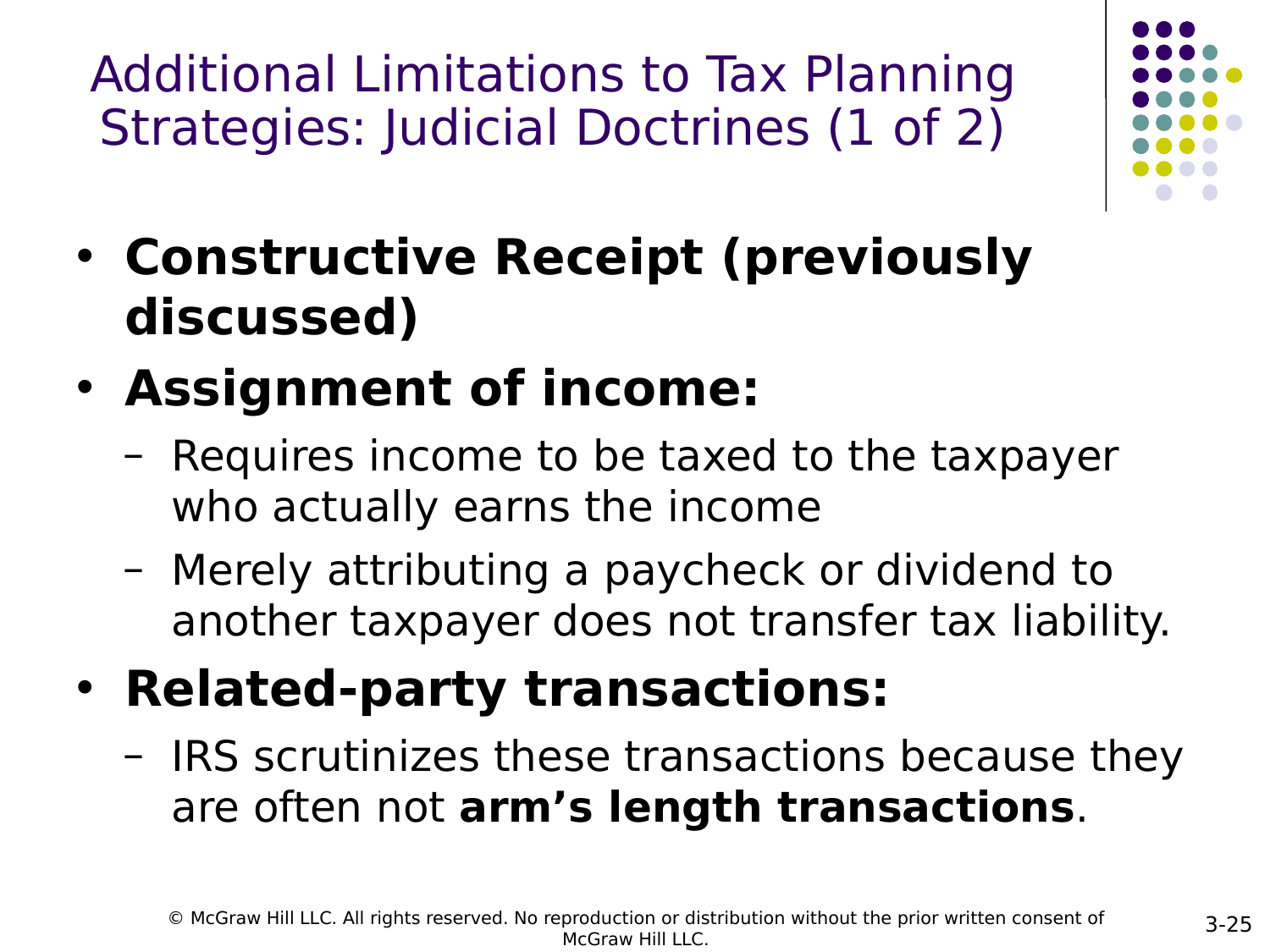

# Additional Limitations to Tax Planning Strategies: Judicial Doctrines (1 of 2)
Constructive Receipt (previously discussed)
Assignment of income:
Requires income to be taxed to the taxpayer who actually earns the income
Merely attributing a paycheck or dividend to another taxpayer does not transfer tax liability.
Related-party transactions:
IRS scrutinizes these transactions because they are often not arm’s length transactions.
3-25